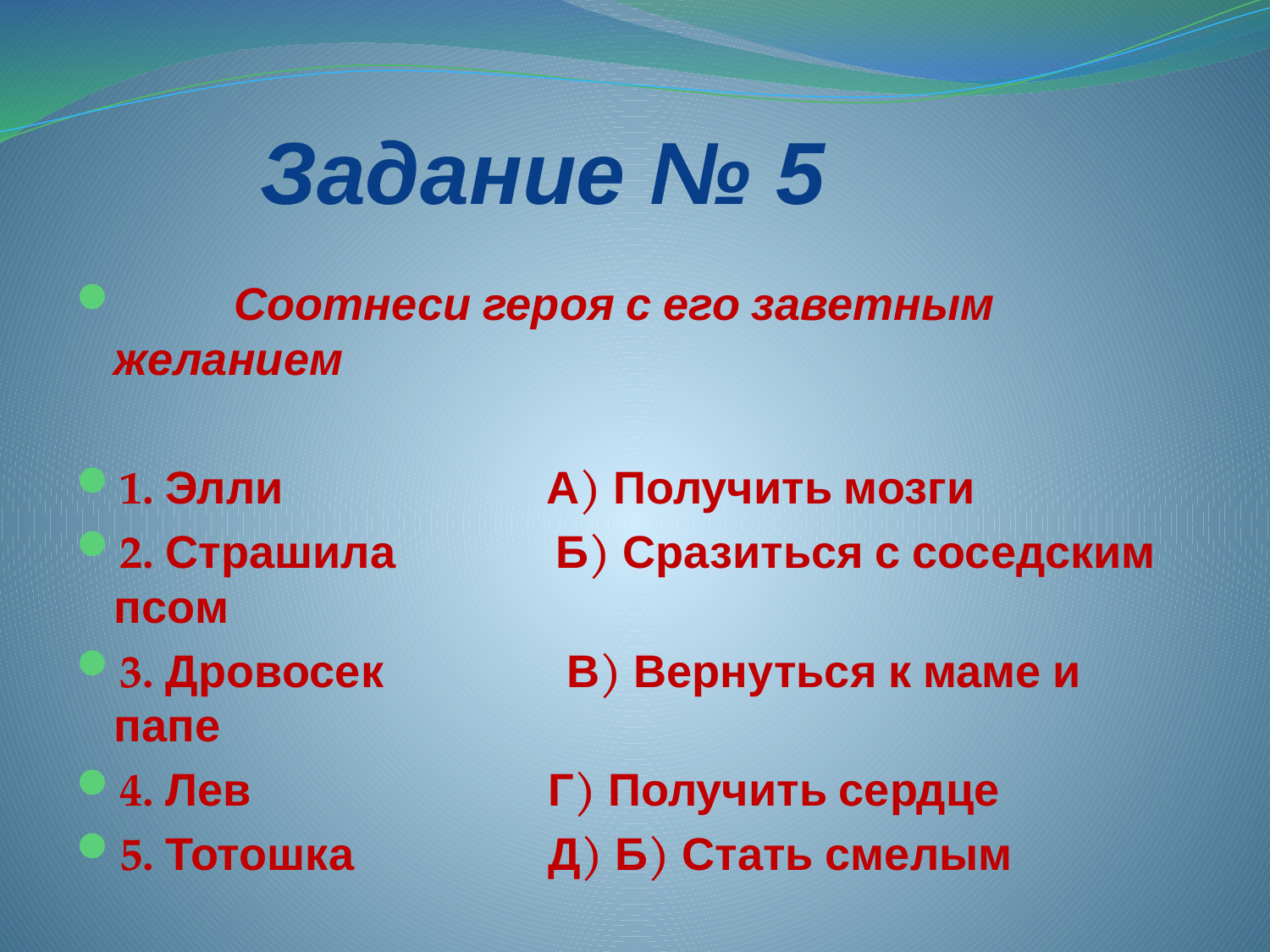

# Задание № 5
          Соотнеси героя с его заветным желанием

1. Элли                       А) Получить мозги
2. Страшила              Б) Сразиться с соседским псом
3. Дровосек                В) Вернуться к маме и папе
4. Лев                          Г) Получить сердце
5. Тотошка                 Д) Б) Стать смелым